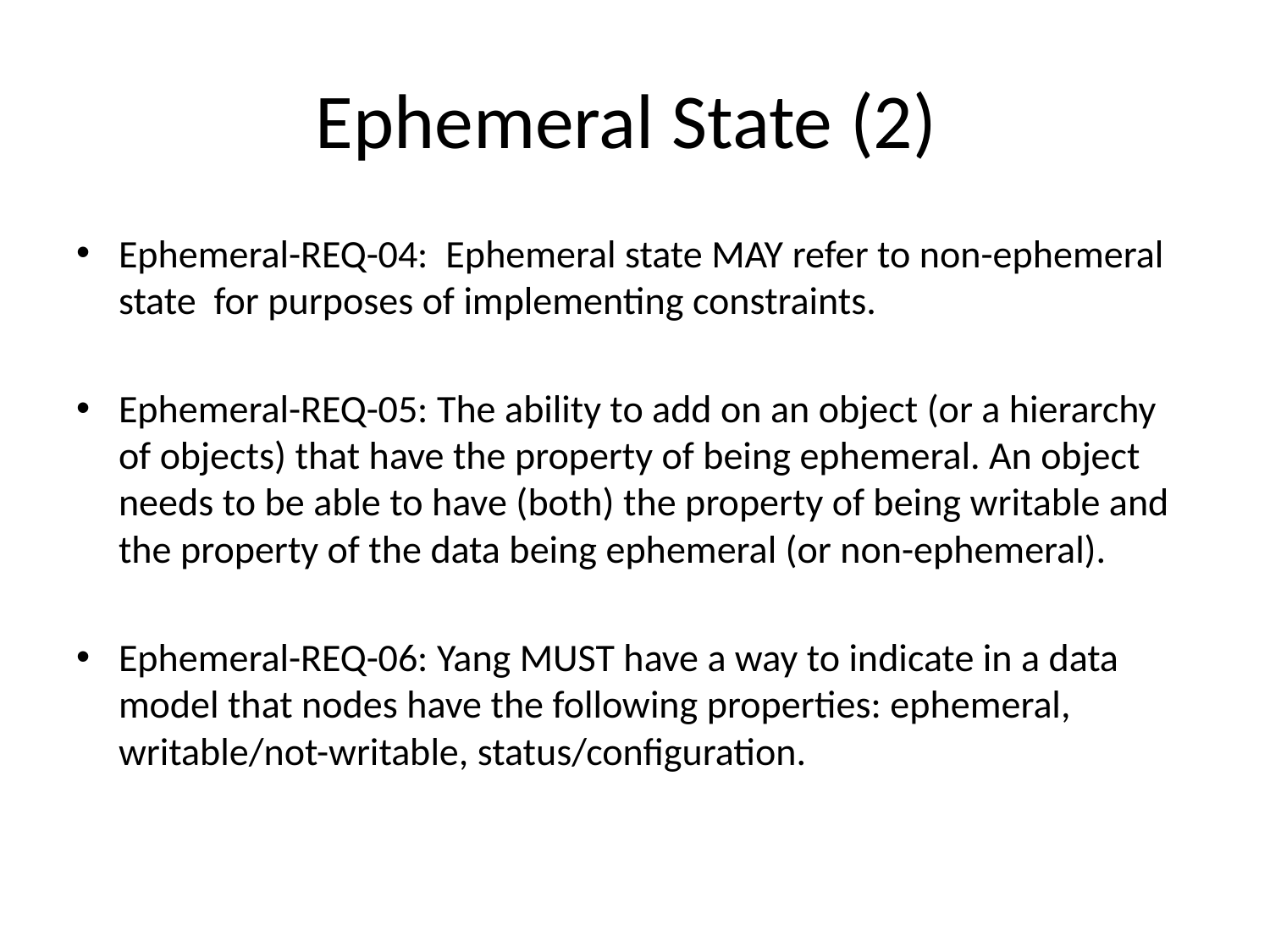

# Ephemeral State (2)
Ephemeral-REQ-04:  Ephemeral state MAY refer to non-ephemeral state  for purposes of implementing constraints.

Ephemeral-REQ-05: The ability to add on an object (or a hierarchy of objects) that have the property of being ephemeral. An object needs to be able to have (both) the property of being writable and the property of the data being ephemeral (or non-ephemeral).

Ephemeral-REQ-06: Yang MUST have a way to indicate in a data model that nodes have the following properties: ephemeral, writable/not-writable, status/configuration.